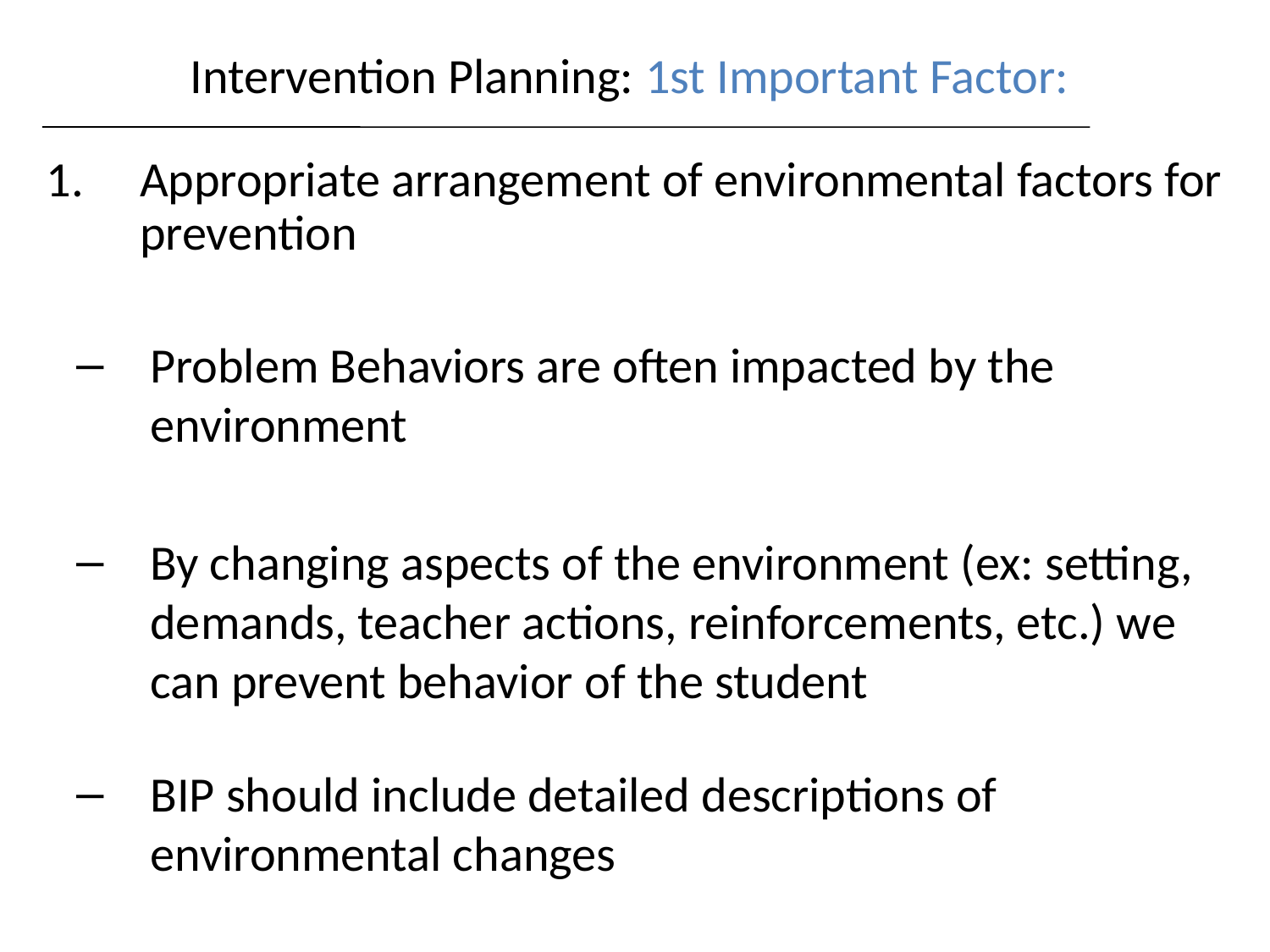

Intervention Planning: 1st Important Factor:

   1.     Appropriate arrangement of environmental factors for   	prevention

Problem Behaviors are often impacted by the environment

By changing aspects of the environment (ex: setting, demands, teacher actions, reinforcements, etc.) we can prevent behavior of the student

BIP should include detailed descriptions of environmental changes